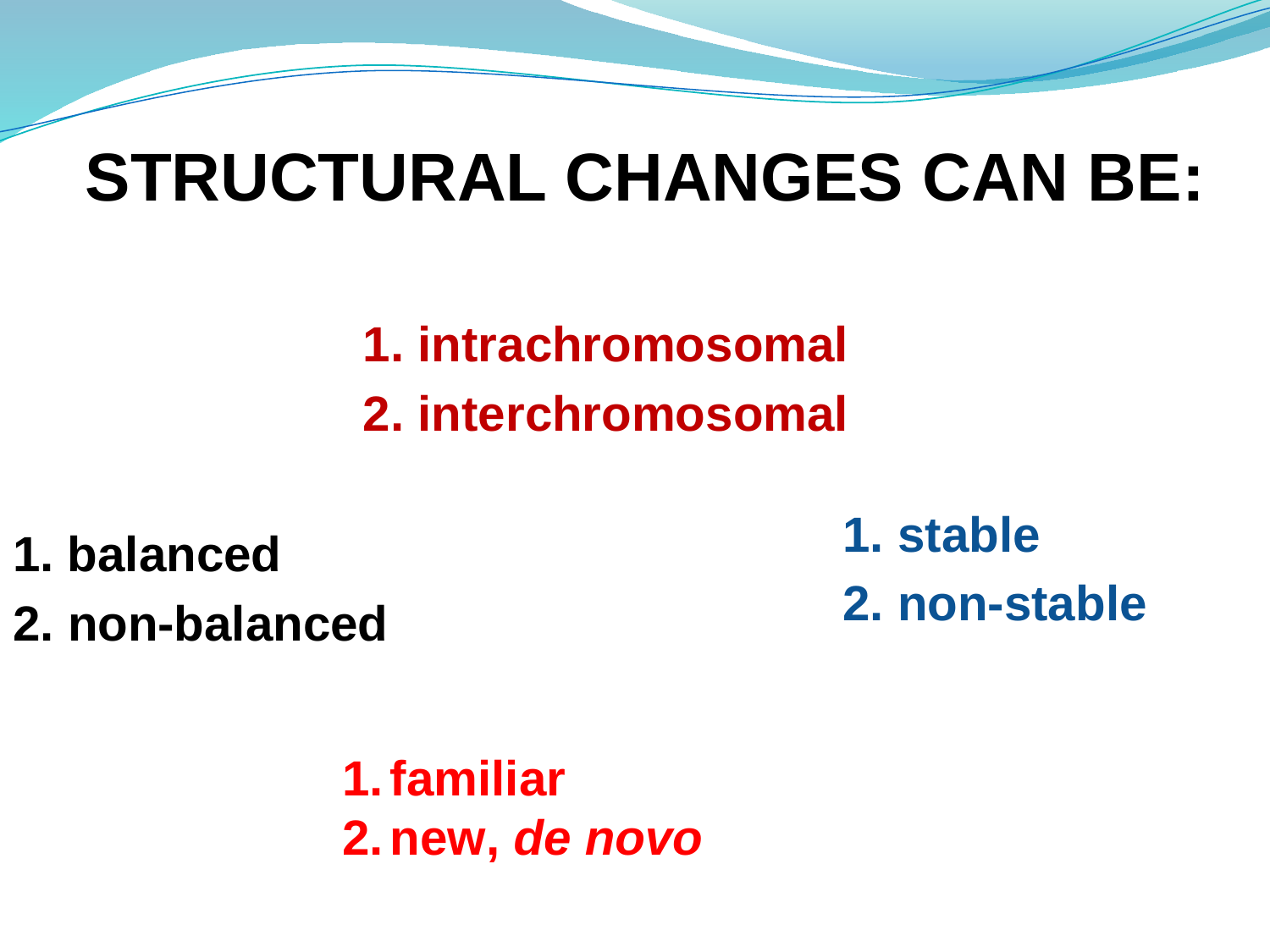

# STRUCTURAL CHANGES CAN BE:
1. intrachromosomal
2. interchromosomal

1. stable
2. non-stable
1. balanced
2. non-balanced
familiar
new, de novo